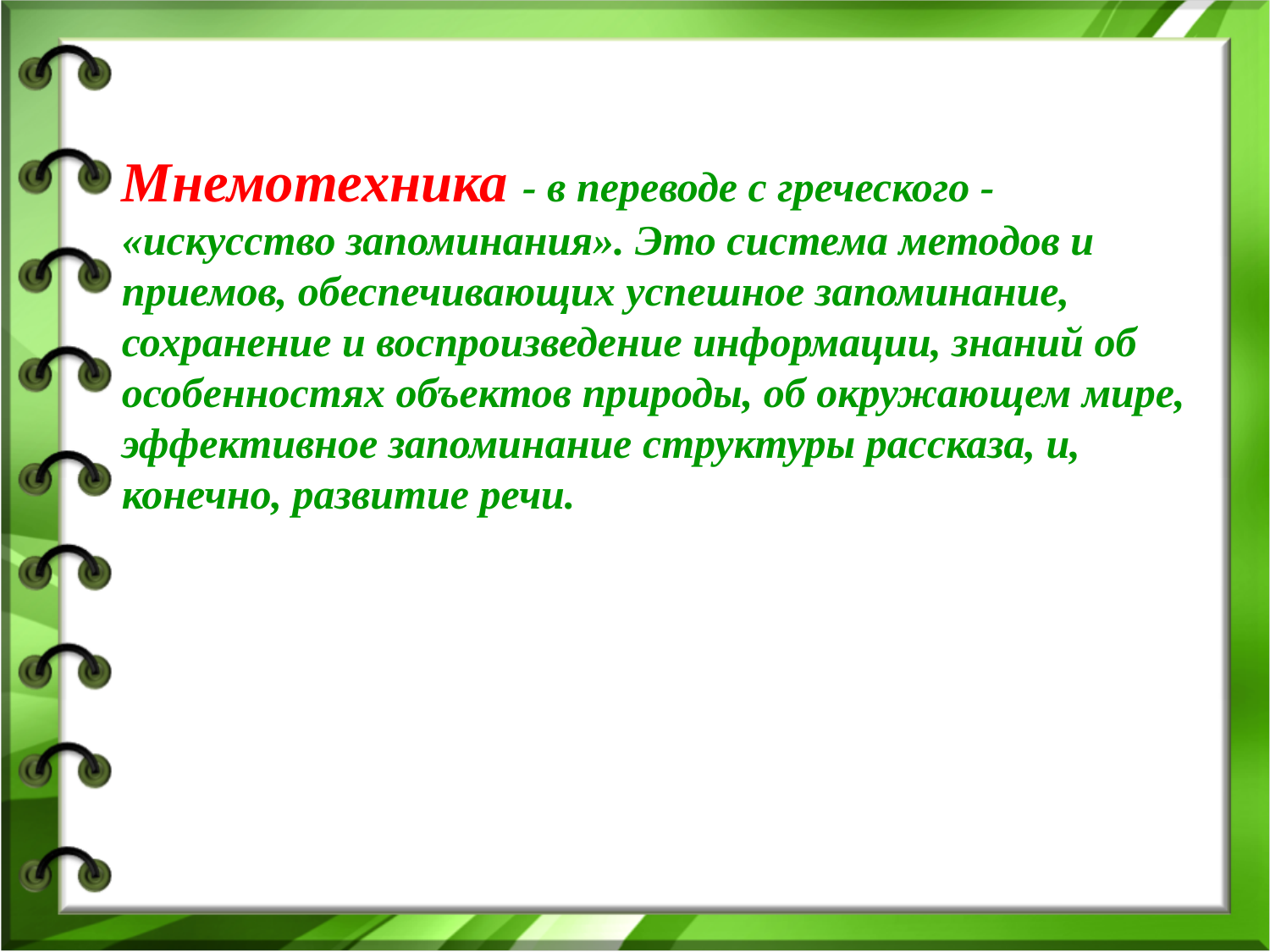

# Мнемотехника - в переводе с греческого - «искусство запоминания». Это система методов и приемов, обеспечивающих успешное запоминание, сохранение и воспроизведение информации, знаний об особенностях объектов природы, об окружающем мире, эффективное запоминание структуры рассказа, и, конечно, развитие речи.